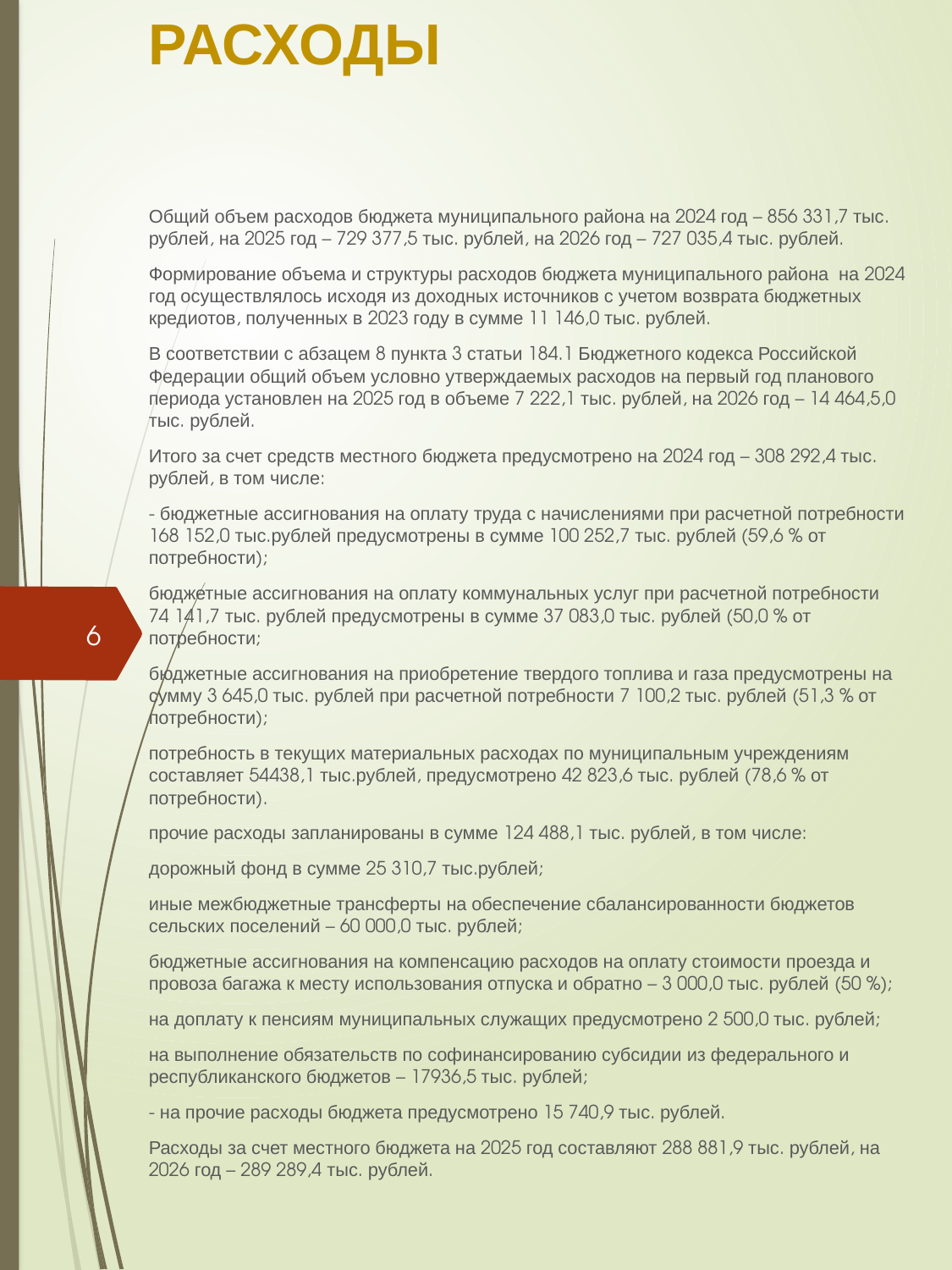

# РАСХОДЫ
Общий объем расходов бюджета муниципального района на 2024 год – 856 331,7 тыс. рублей, на 2025 год – 729 377,5 тыс. рублей, на 2026 год – 727 035,4 тыс. рублей.
Формирование объема и структуры расходов бюджета муниципального района  на 2024 год осуществлялось исходя из доходных источников с учетом возврата бюджетных кредиотов, полученных в 2023 году в сумме 11 146,0 тыс. рублей.
В соответствии с абзацем 8 пункта 3 статьи 184.1 Бюджетного кодекса Российской Федерации общий объем условно утверждаемых расходов на первый год планового периода установлен на 2025 год в объеме 7 222,1 тыс. рублей, на 2026 год – 14 464,5,0 тыс. рублей.
Итого за счет средств местного бюджета предусмотрено на 2024 год – 308 292,4 тыс. рублей, в том числе:
- бюджетные ассигнования на оплату труда с начислениями при расчетной потребности 168 152,0 тыс.рублей предусмотрены в сумме 100 252,7 тыс. рублей (59,6 % от потребности);
бюджетные ассигнования на оплату коммунальных услуг при расчетной потребности 74 141,7 тыс. рублей предусмотрены в сумме 37 083,0 тыс. рублей (50,0 % от потребности;
бюджетные ассигнования на приобретение твердого топлива и газа предусмотрены на сумму 3 645,0 тыс. рублей при расчетной потребности 7 100,2 тыс. рублей (51,3 % от потребности);
потребность в текущих материальных расходах по муниципальным учреждениям составляет 54438,1 тыс.рублей, предусмотрено 42 823,6 тыс. рублей (78,6 % от потребности).
прочие расходы запланированы в сумме 124 488,1 тыс. рублей, в том числе:
дорожный фонд в сумме 25 310,7 тыс.рублей;
иные межбюджетные трансферты на обеспечение сбалансированности бюджетов сельских поселений – 60 000,0 тыс. рублей;
бюджетные ассигнования на компенсацию расходов на оплату стоимости проезда и провоза багажа к месту использования отпуска и обратно – 3 000,0 тыс. рублей (50 %);
на доплату к пенсиям муниципальных служащих предусмотрено 2 500,0 тыс. рублей;
на выполнение обязательств по софинансированию субсидии из федерального и республиканского бюджетов – 17936,5 тыс. рублей;
- на прочие расходы бюджета предусмотрено 15 740,9 тыс. рублей.
Расходы за счет местного бюджета на 2025 год составляют 288 881,9 тыс. рублей, на 2026 год – 289 289,4 тыс. рублей.
6